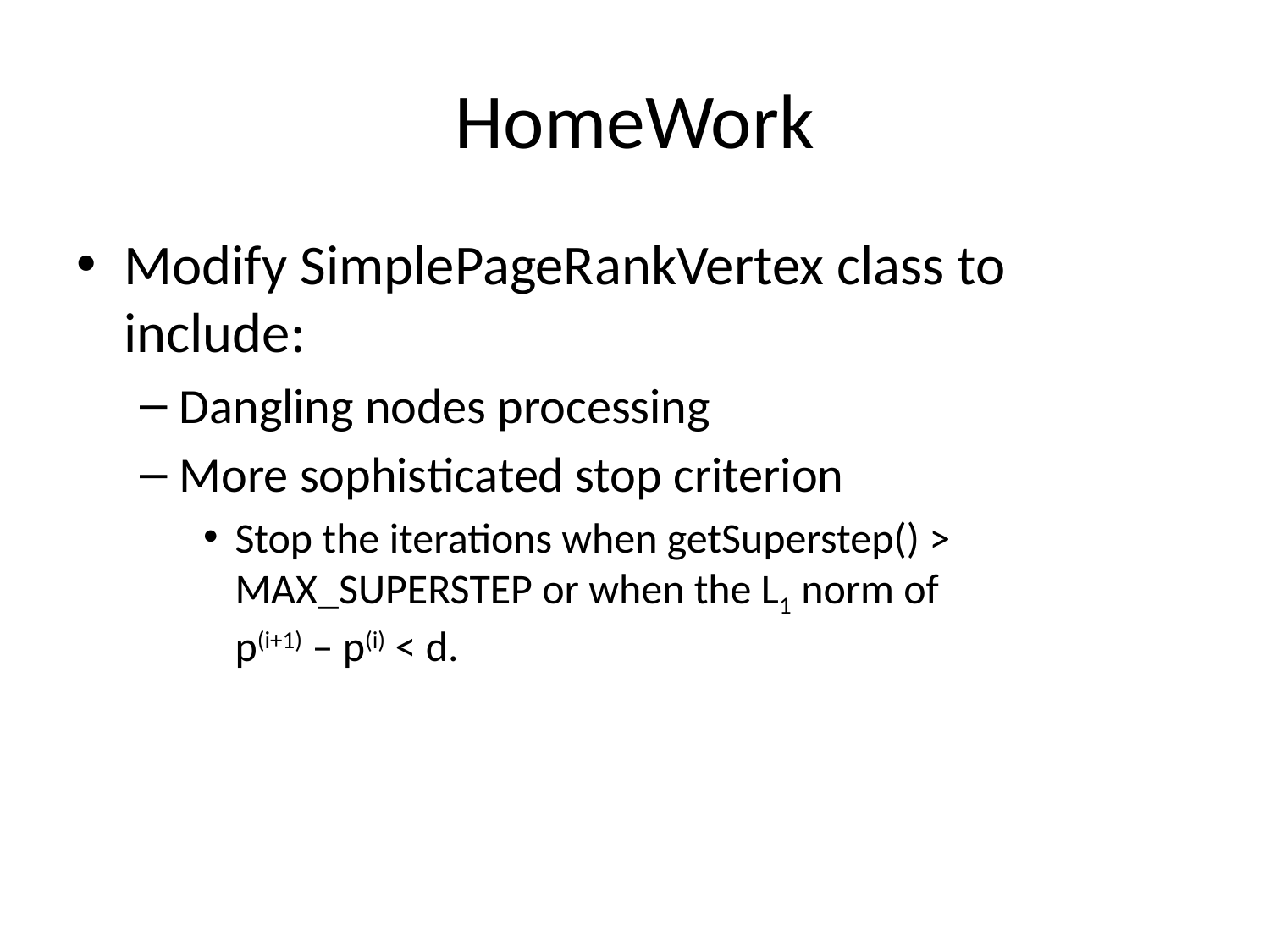

# HomeWork
Modify SimplePageRankVertex class to include:
Dangling nodes processing
More sophisticated stop criterion
Stop the iterations when getSuperstep() > MAX_SUPERSTEP or when the L1 norm of
p(i+1) – p(i) < d.